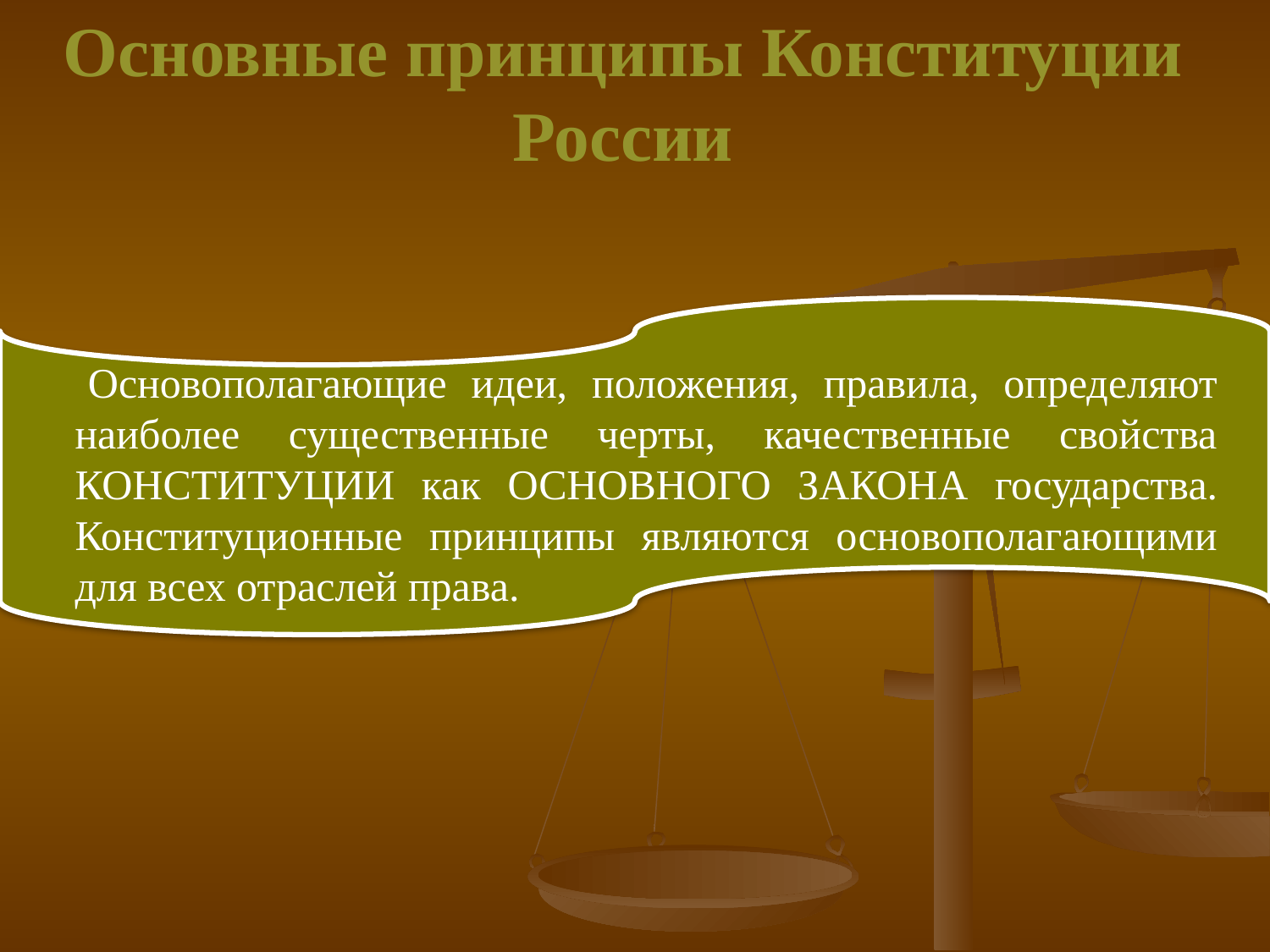

Основные принципы Конституции России

Основополагающие идеи, положения, правила, определяют наиболее существенные черты, качественные свойства КОНСТИТУЦИИ как ОСНОВНОГО ЗАКОНА государства. Конституционные принципы являются основополагающими для всех отраслей права.